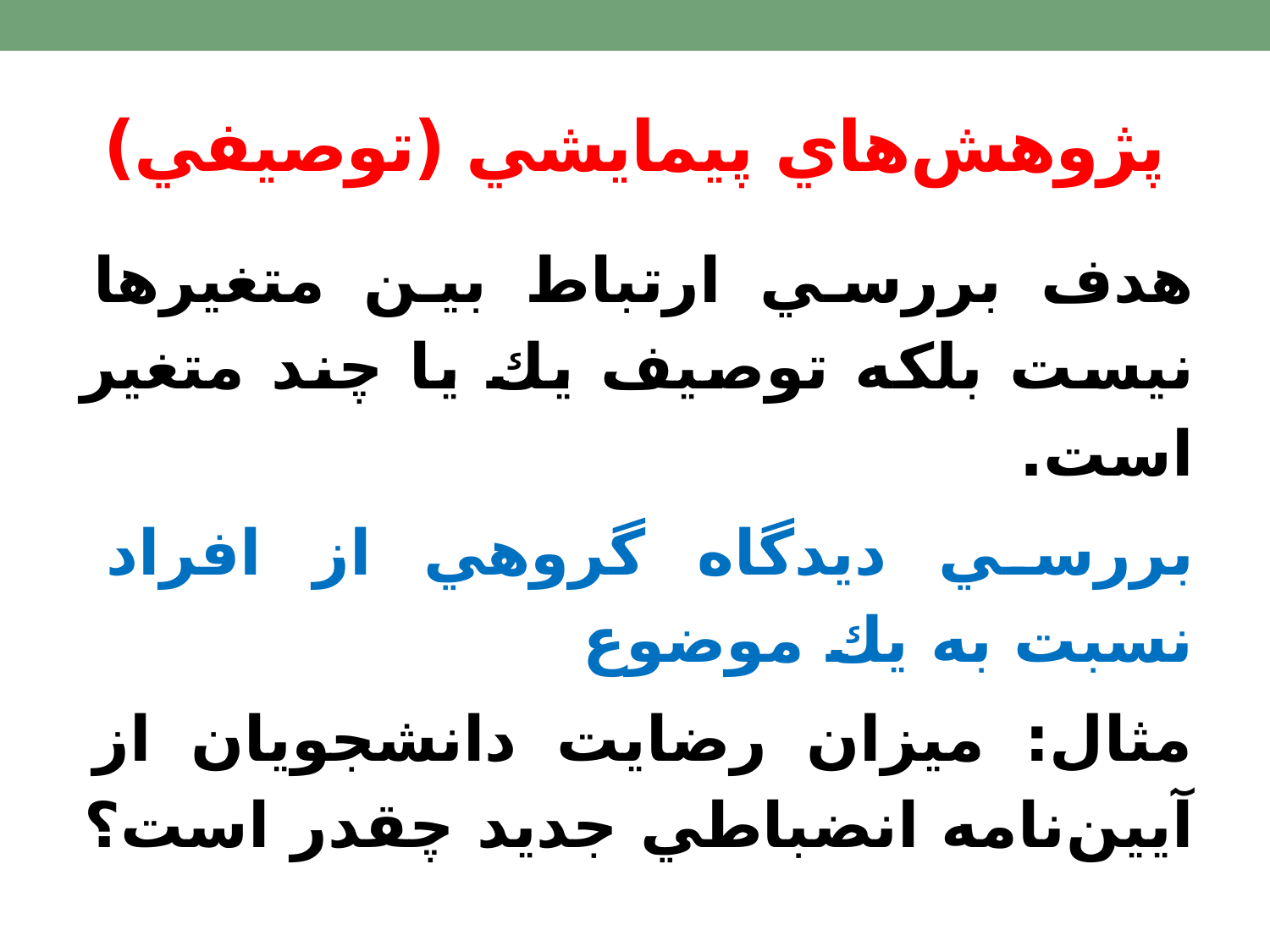

# پژوهش‌هاي پيمايشي (توصيفي)
هدف بررسي ارتباط بين متغيرها نيست بلكه توصيف يك يا چند متغير است.
بررسي ديدگاه گروهي از افراد نسبت به يك موضوع
مثال: ميزان رضايت دانشجويان از آيين‌نامه انضباطي جديد چقدر است؟